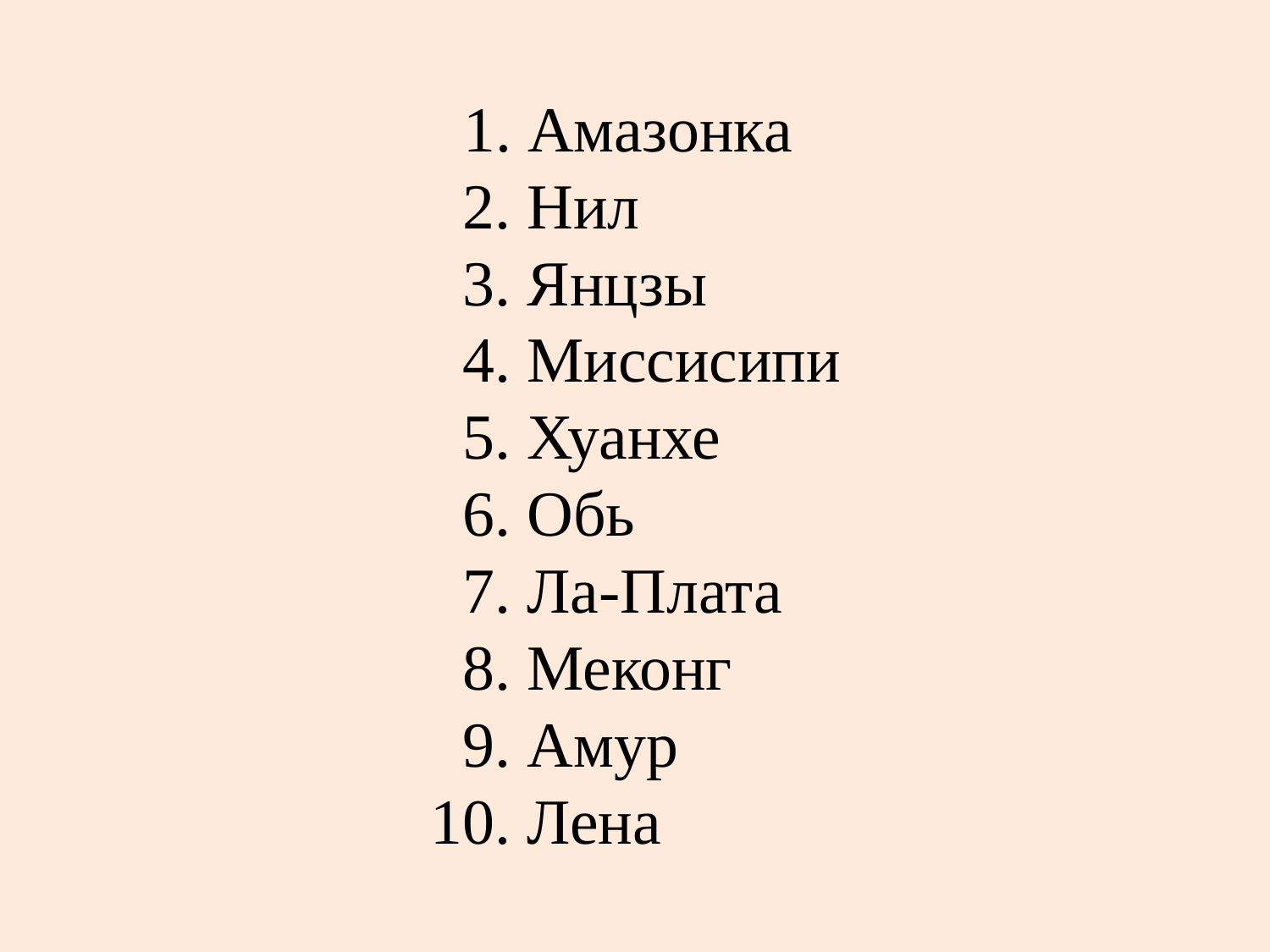

# 1. Амазонка 2. Нил 3. Янцзы 4. Миссисипи 5. Хуанхе 6. Обь 7. Ла-Плата 8. Меконг 9. Амур 10. Лена